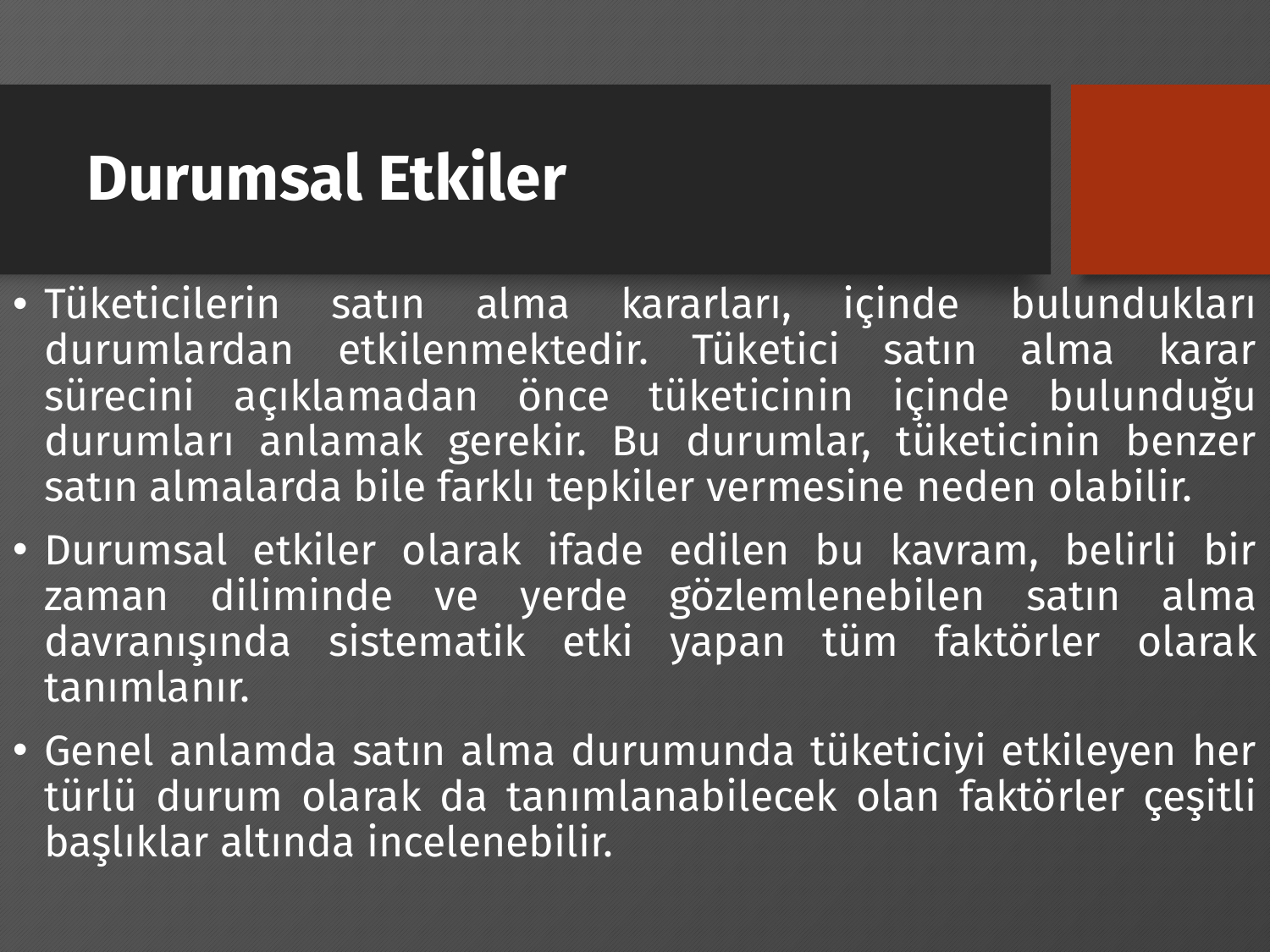

# Durumsal Etkiler
Tüketicilerin satın alma kararları, içinde bulundukları durumlardan etkilenmektedir. Tüketici satın alma karar sürecini açıklamadan önce tüketicinin içinde bulunduğu durumları anlamak gerekir. Bu durumlar, tüketicinin benzer satın almalarda bile farklı tepkiler vermesine neden olabilir.
Durumsal etkiler olarak ifade edilen bu kavram, belirli bir zaman diliminde ve yerde gözlemlenebilen satın alma davranışında sistematik etki yapan tüm faktörler olarak tanımlanır.
Genel anlamda satın alma durumunda tüketiciyi etkileyen her türlü durum olarak da tanımlanabilecek olan faktörler çeşitli başlıklar altında incelenebilir.